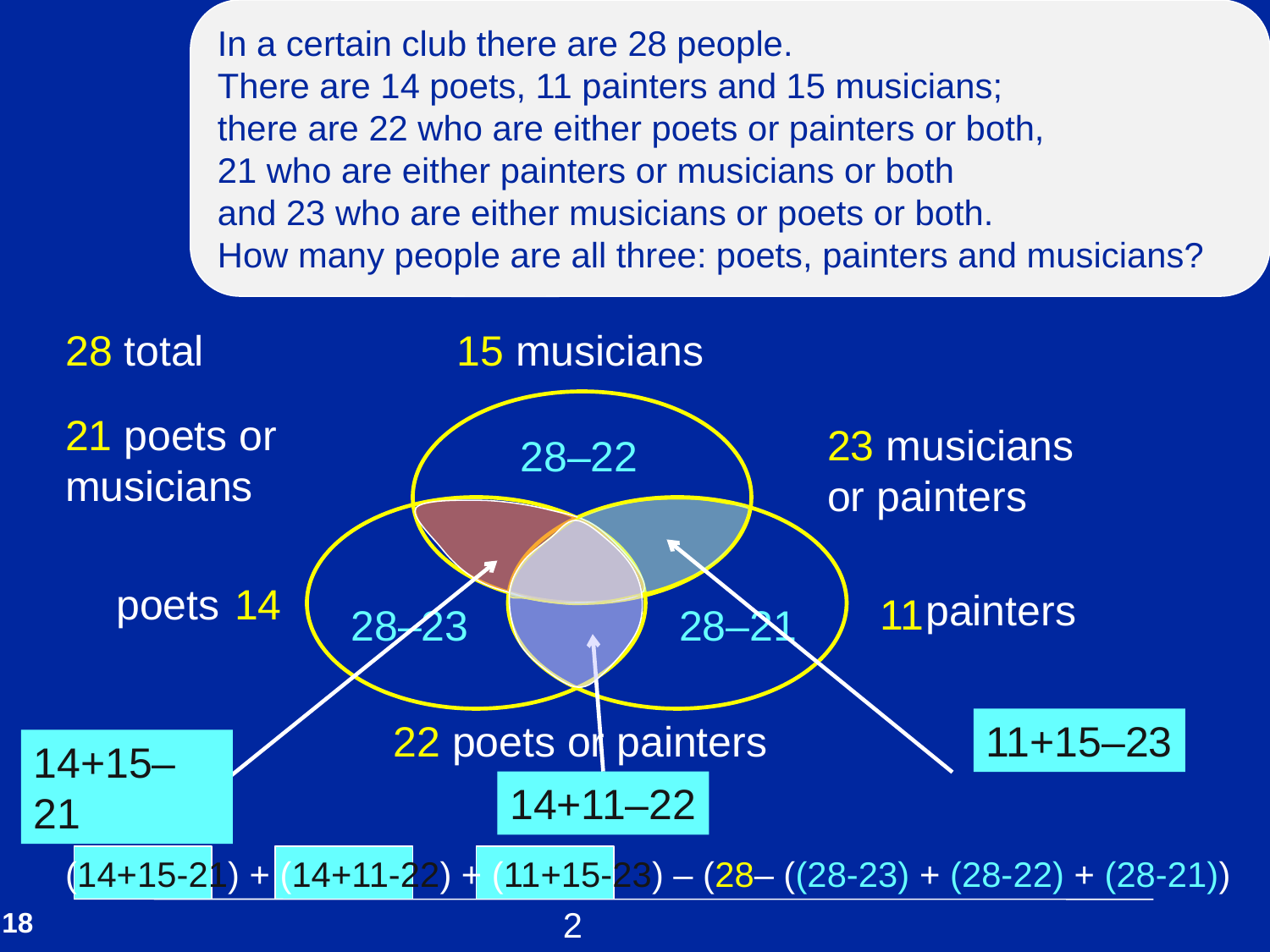

In a certain club there are 28 people.
There are 14 poets, 11 painters and 15 musicians;
there are 22 who are either poets or painters or both,
21 who are either painters or musicians or both
and 23 who are either musicians or poets or both.
How many people are all three: poets, painters and musicians?
28 total
15 musicians
poets
14
painters
11

21 poets or musicians
23 musicians or painters
28–22

11+15–23

14+15–21

14+11–22
28–23
28–21
22 poets or painters
(14+15-21) + (14+11-22) + (11+15-23) – (28– ((28-23) + (28-22) + (28-21))

2